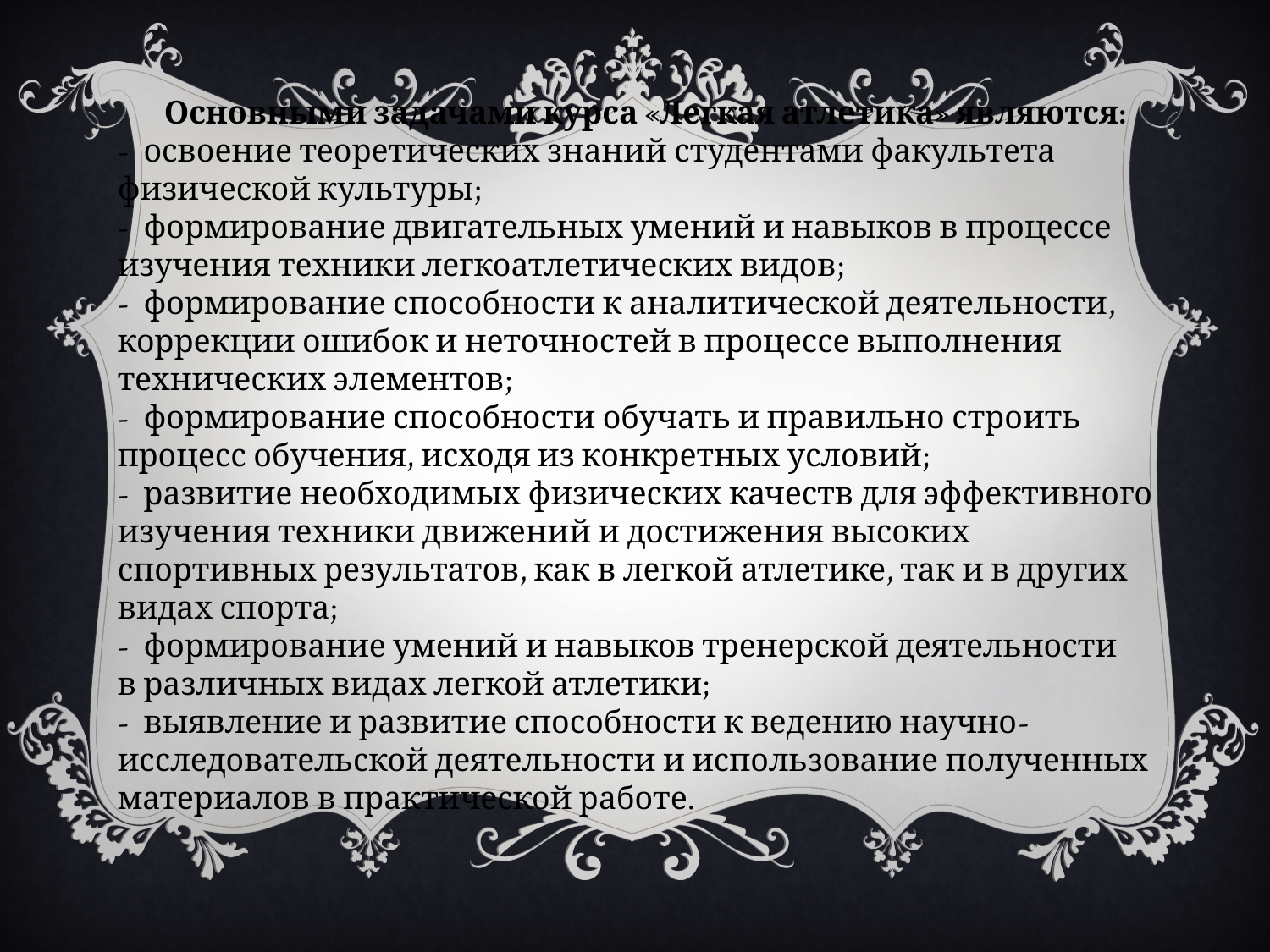

Основными задачами курса «Легкая атлетика» являются:
-  освоение теоретических знаний студентами факультета физической культуры;
-  формирование двигательных умений и навыков в процессе
изучения техники легкоатлетических видов;
-  формирование способности к аналитической деятельности,
коррекции ошибок и неточностей в процессе выполнения технических элементов;
-  формирование способности обучать и правильно строить процесс обучения, исходя из конкретных условий;
-  развитие необходимых физических качеств для эффективного изучения техники движений и достижения высоких спортивных результатов, как в легкой атлетике, так и в других видах спорта;
-  формирование умений и навыков тренерской деятельности
в различных видах легкой атлетики;
-  выявление и развитие способности к ведению научно-исследовательской деятельности и использование полученных материалов в практической работе.